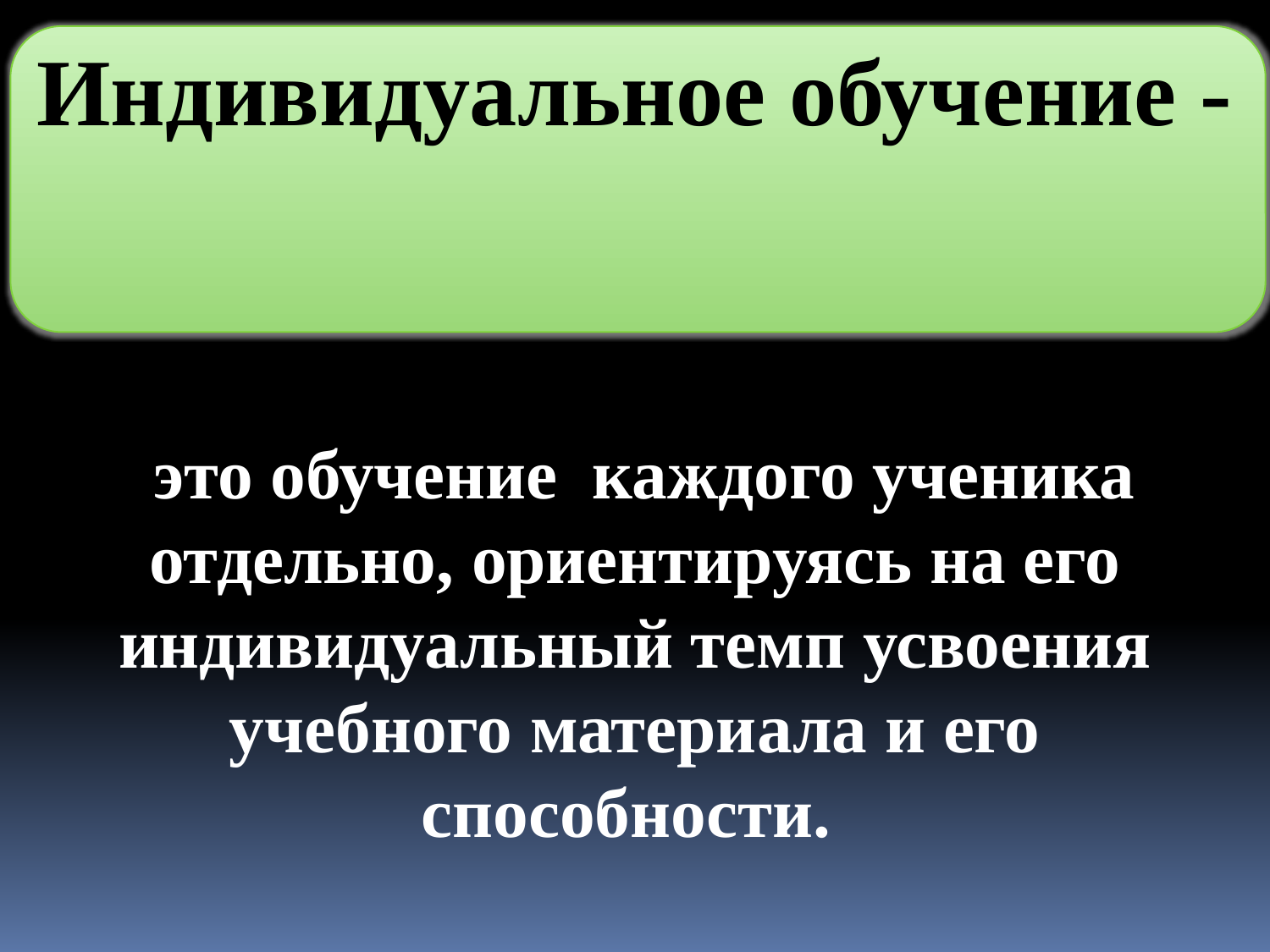

Индивидуальное обучение -

 это обучение  каждого ученика отдельно, ориентируясь на его индивидуальный темп усвоения учебного материала и его способности.